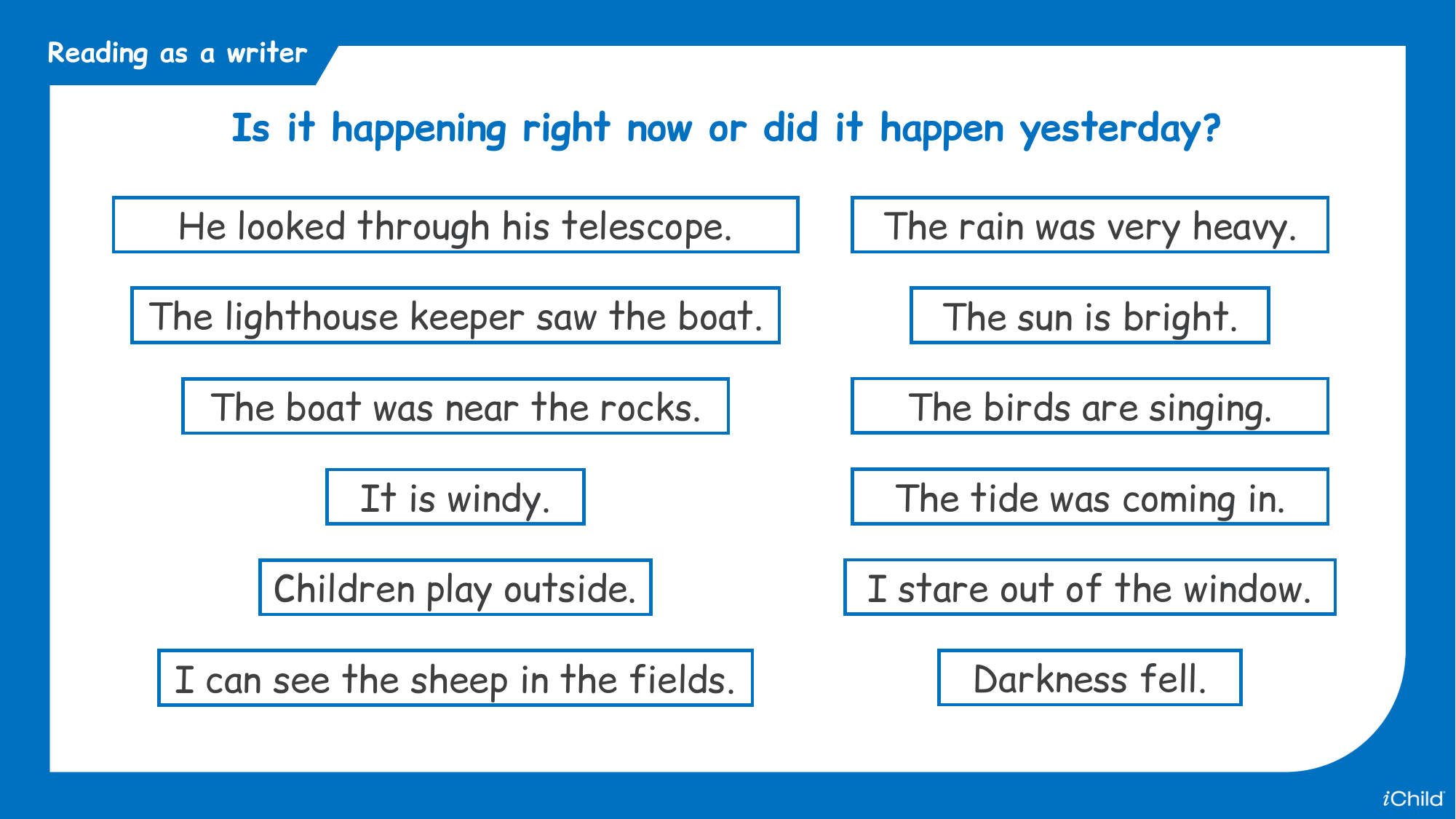

Reading as a writer
Is it happening right now or did it happen yesterday?
He looked through his telescope.
The rain was very heavy.
The lighthouse keeper saw the boat.
The sun is bright.
The boat was near the rocks.
The birds are singing.
The tide was coming in.
It is windy.
I stare out of the window.
Children play outside.
Darkness fell.
I can see the sheep in the fields.